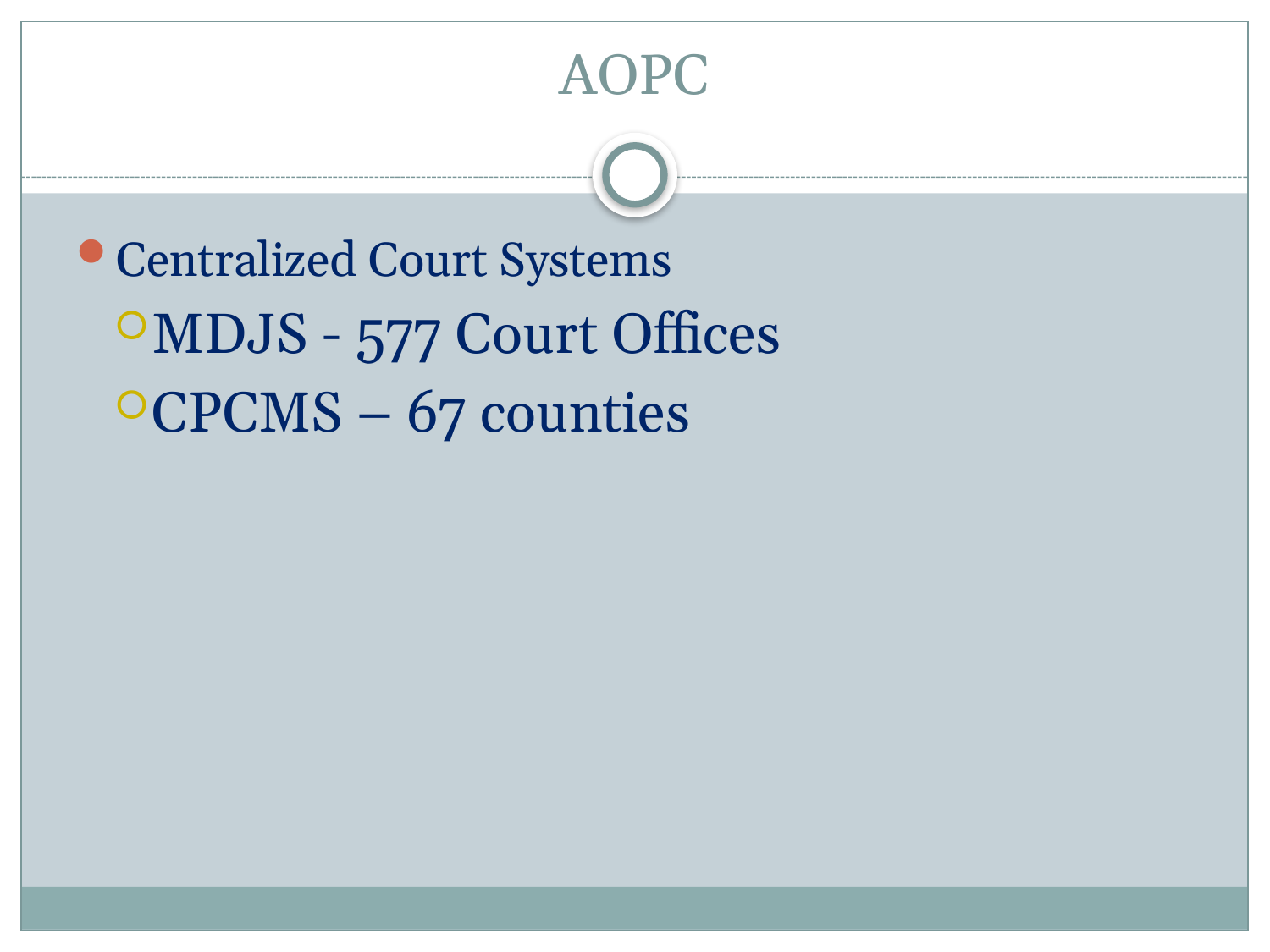

# AOPC
Centralized Court Systems
MDJS - 577 Court Offices
CPCMS – 67 counties